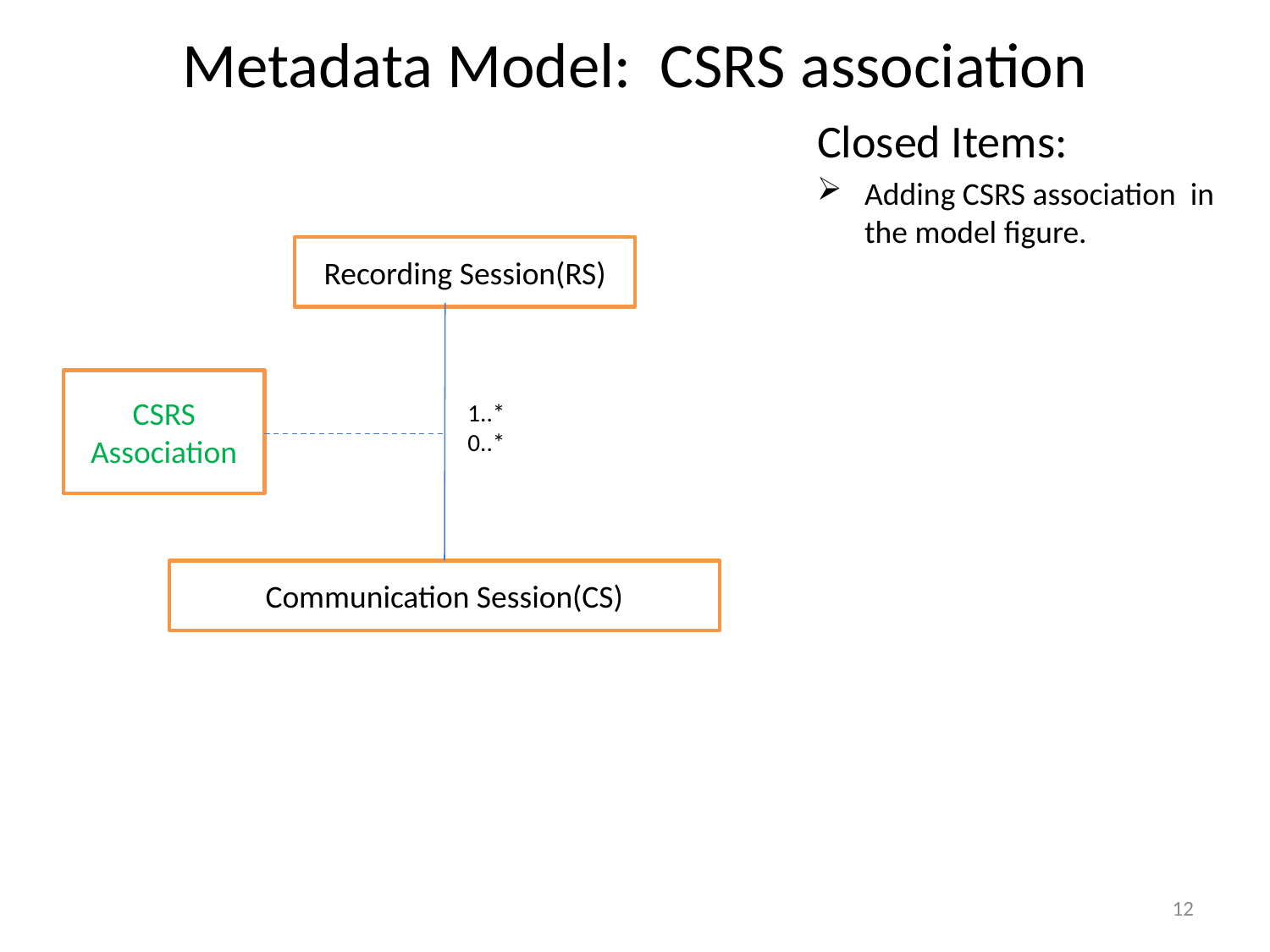

# Metadata Model:  CSRS association
Closed Items:
Adding CSRS association  in the model figure.

Recording Session(RS)
CSRS
Association
1..*
0..*
Communication Session(CS)
12